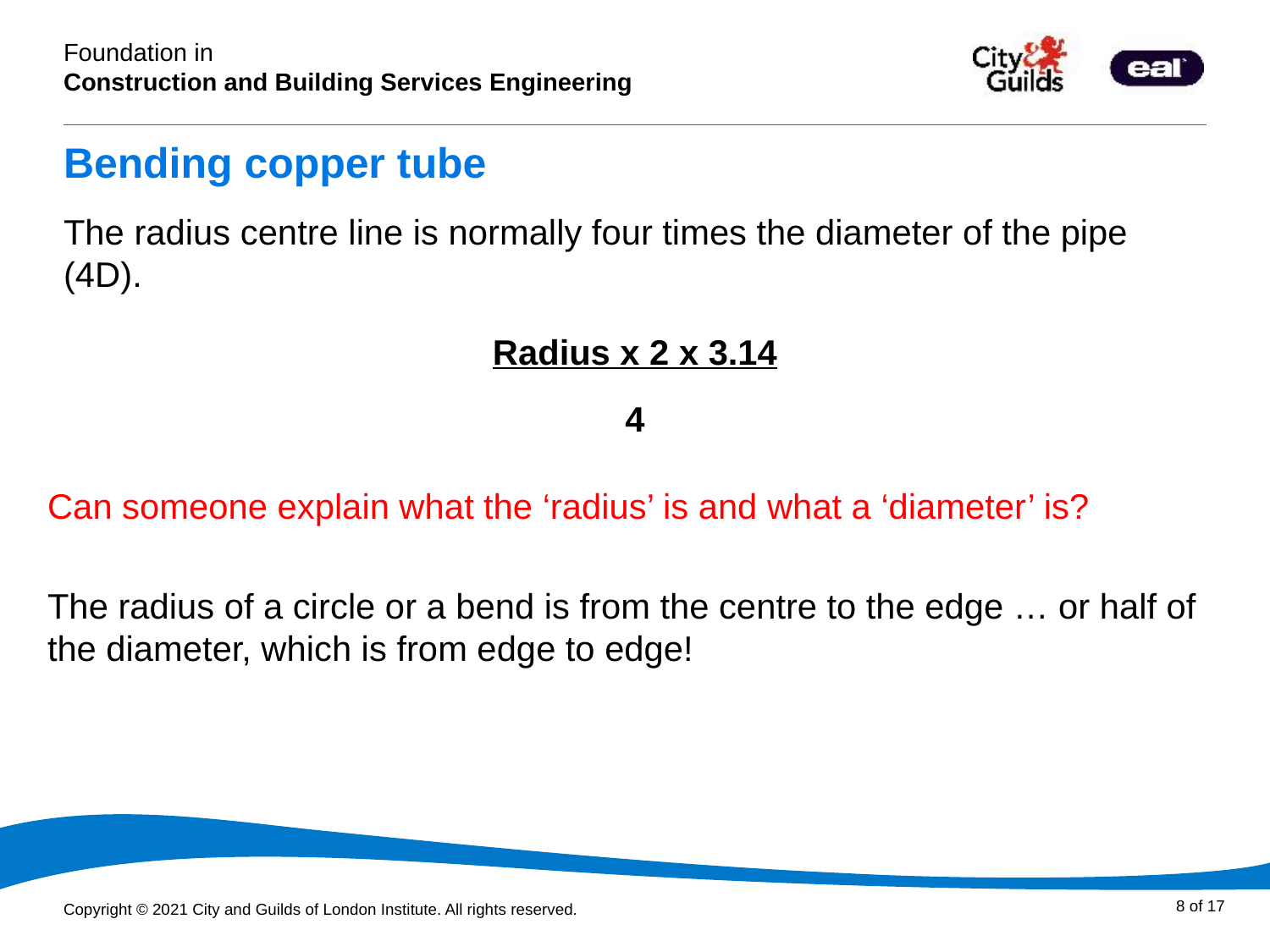

# Bending copper tube
The radius centre line is normally four times the diameter of the pipe (4D).
Radius x 2 x 3.14
4

Can someone explain what the ‘radius’ is and what a ‘diameter’ is?
The radius of a circle or a bend is from the centre to the edge … or half of the diameter, which is from edge to edge!